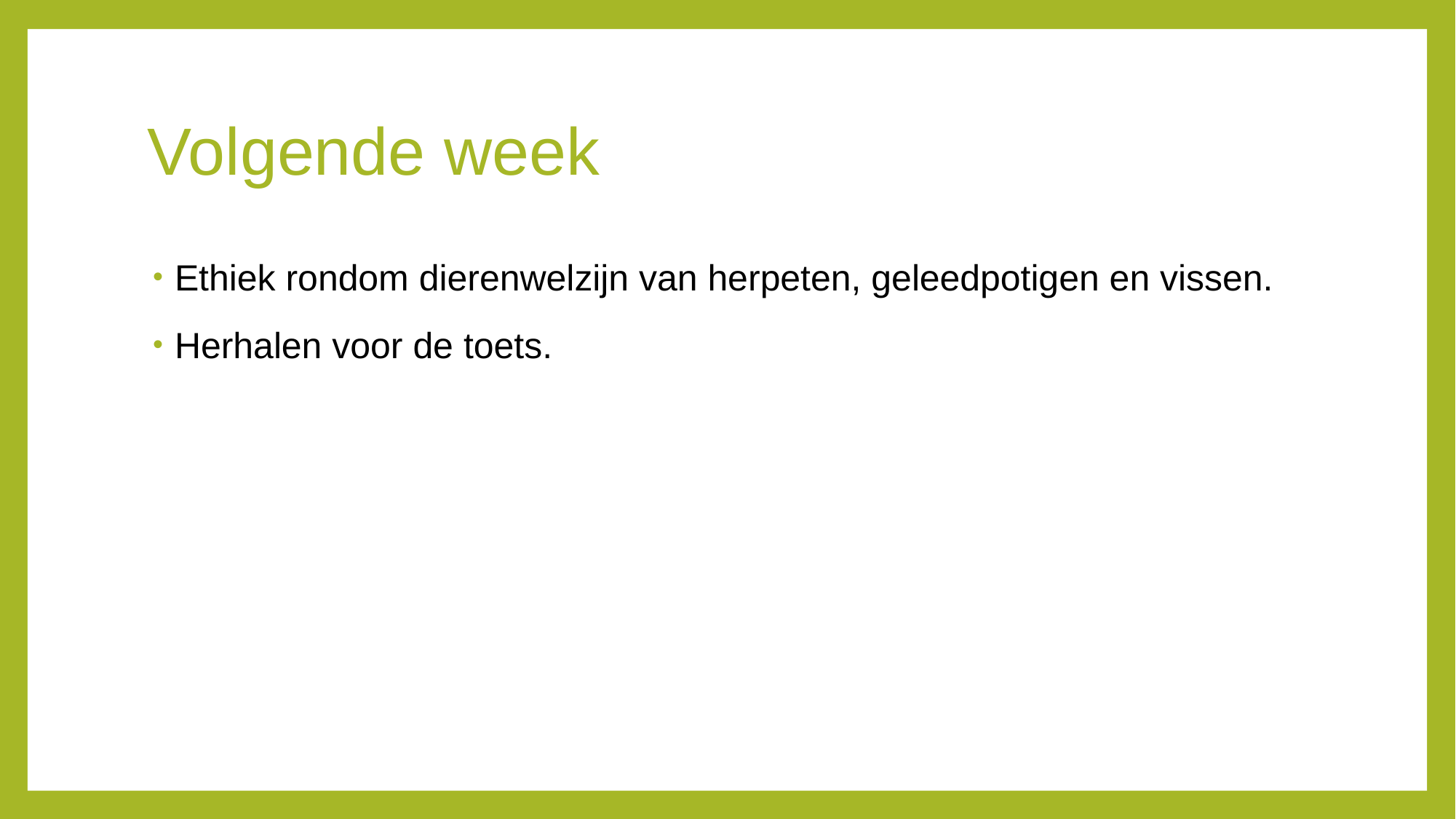

# Volgende week
Ethiek rondom dierenwelzijn van herpeten, geleedpotigen en vissen.
Herhalen voor de toets.